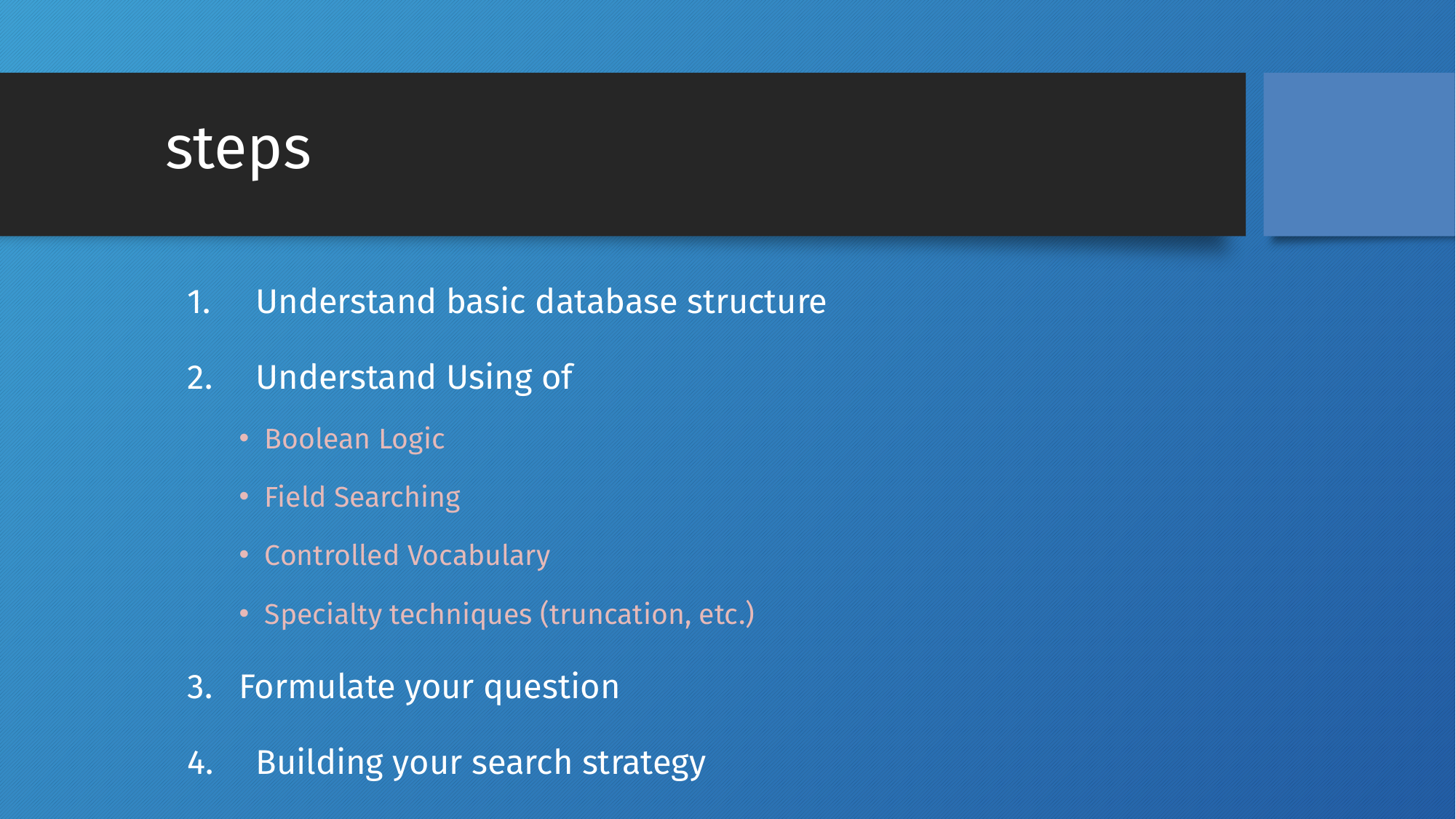

# steps
Understand basic database structure
Understand Using of
Boolean Logic
Field Searching
Controlled Vocabulary
Specialty techniques (truncation, etc.)
Formulate your question
Building your search strategy